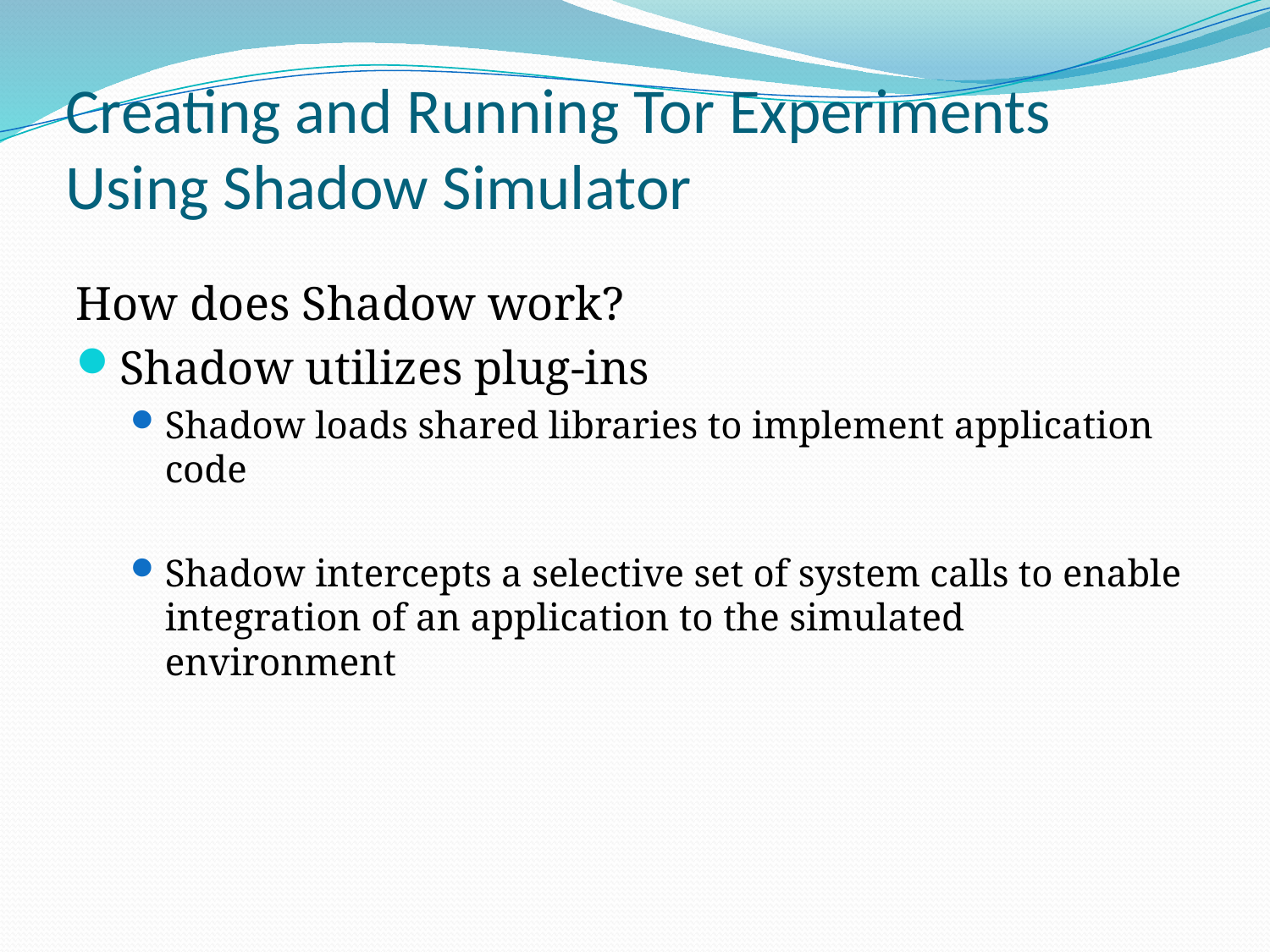

# Creating and Running Tor Experiments Using Shadow Simulator
How does Shadow work?
Shadow utilizes plug-ins
Shadow loads shared libraries to implement application code

Shadow intercepts a selective set of system calls to enable integration of an application to the simulated environment